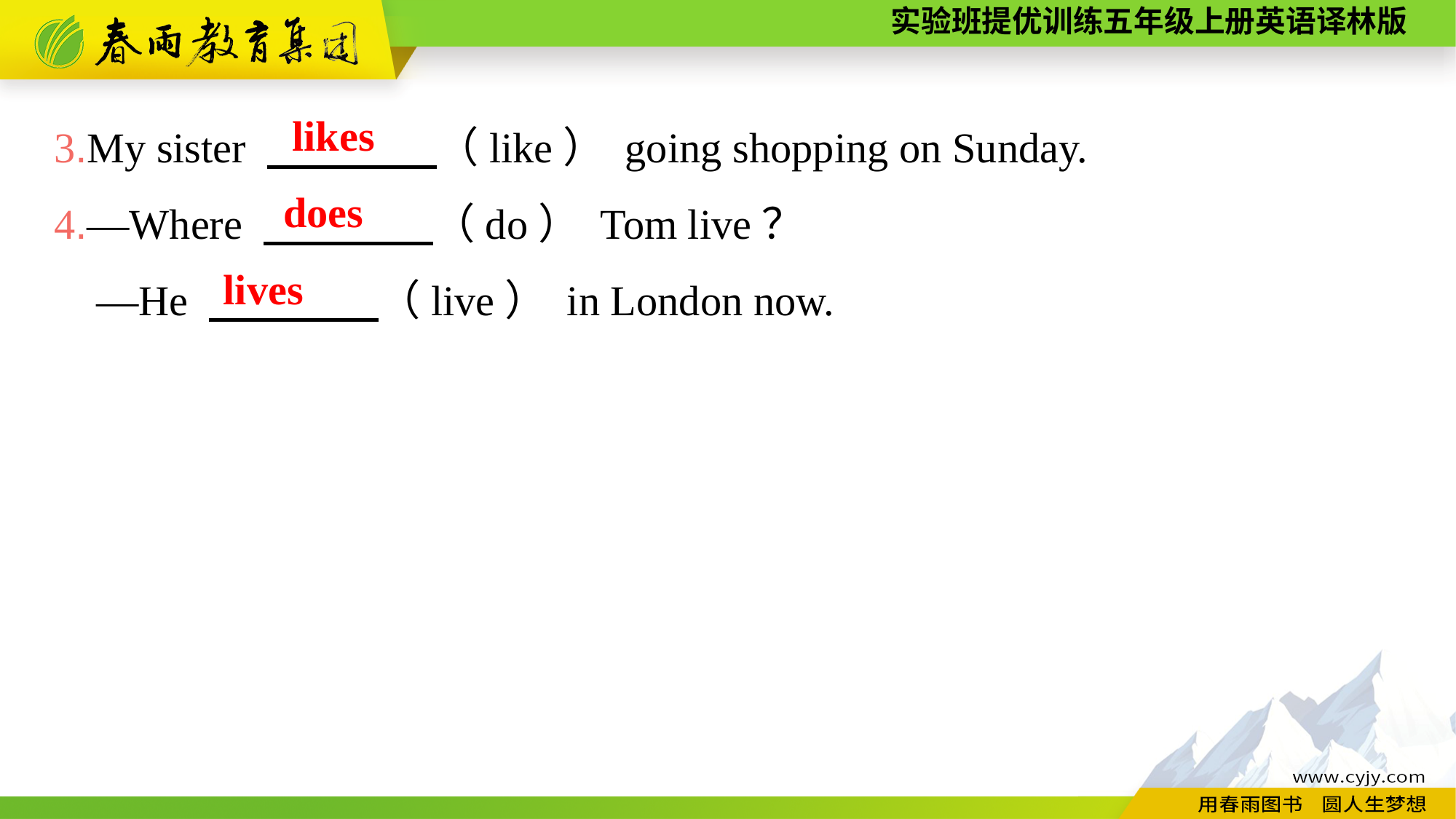

3.My sister 　　　　（like） going shopping on Sunday.
4.—Where 　　　　（do） Tom live？
—He 　　　　（live） in London now.
likes
does
lives